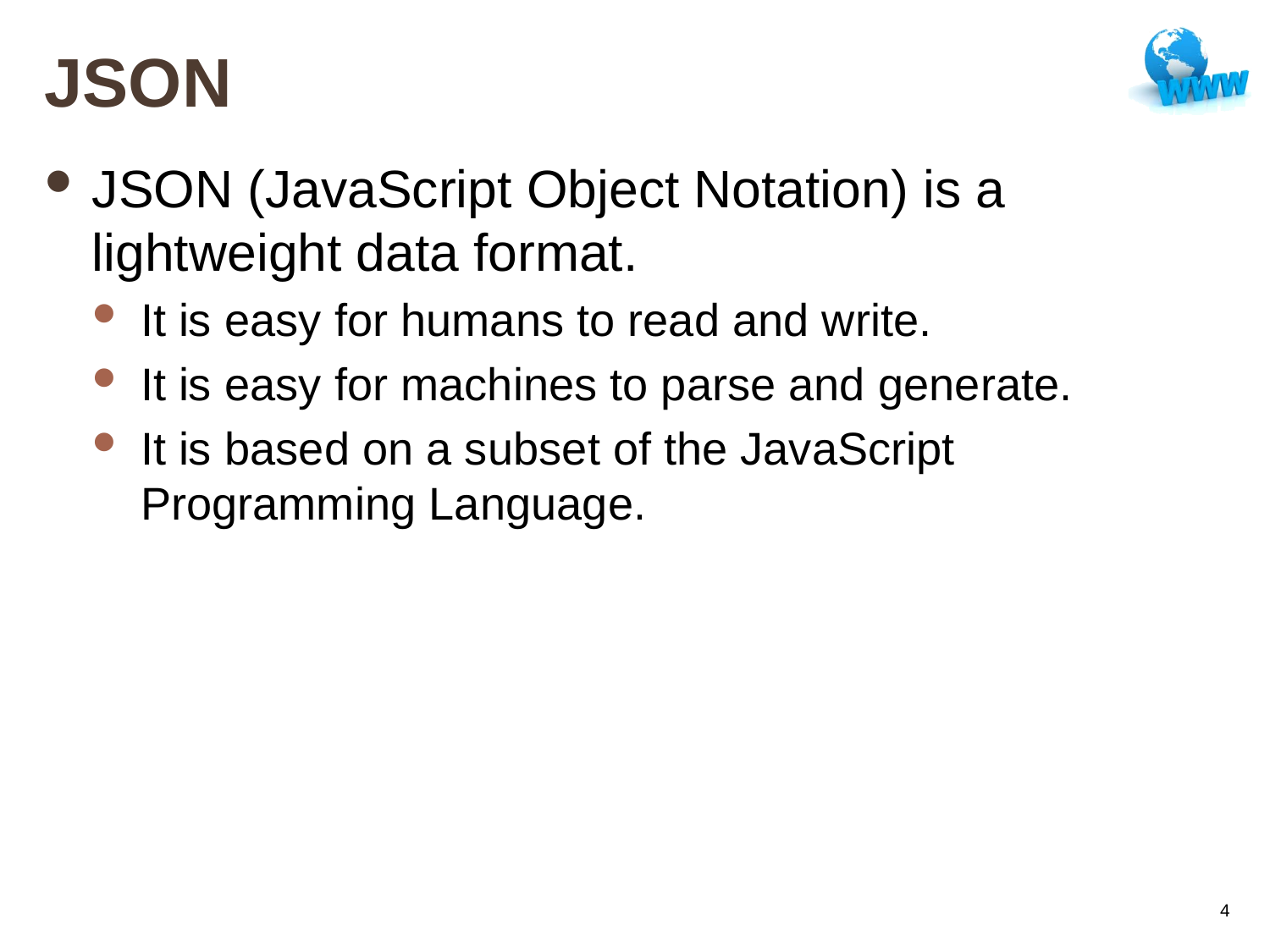

# JSON
JSON (JavaScript Object Notation) is a lightweight data format.
It is easy for humans to read and write.
It is easy for machines to parse and generate.
It is based on a subset of the JavaScript Programming Language.

4